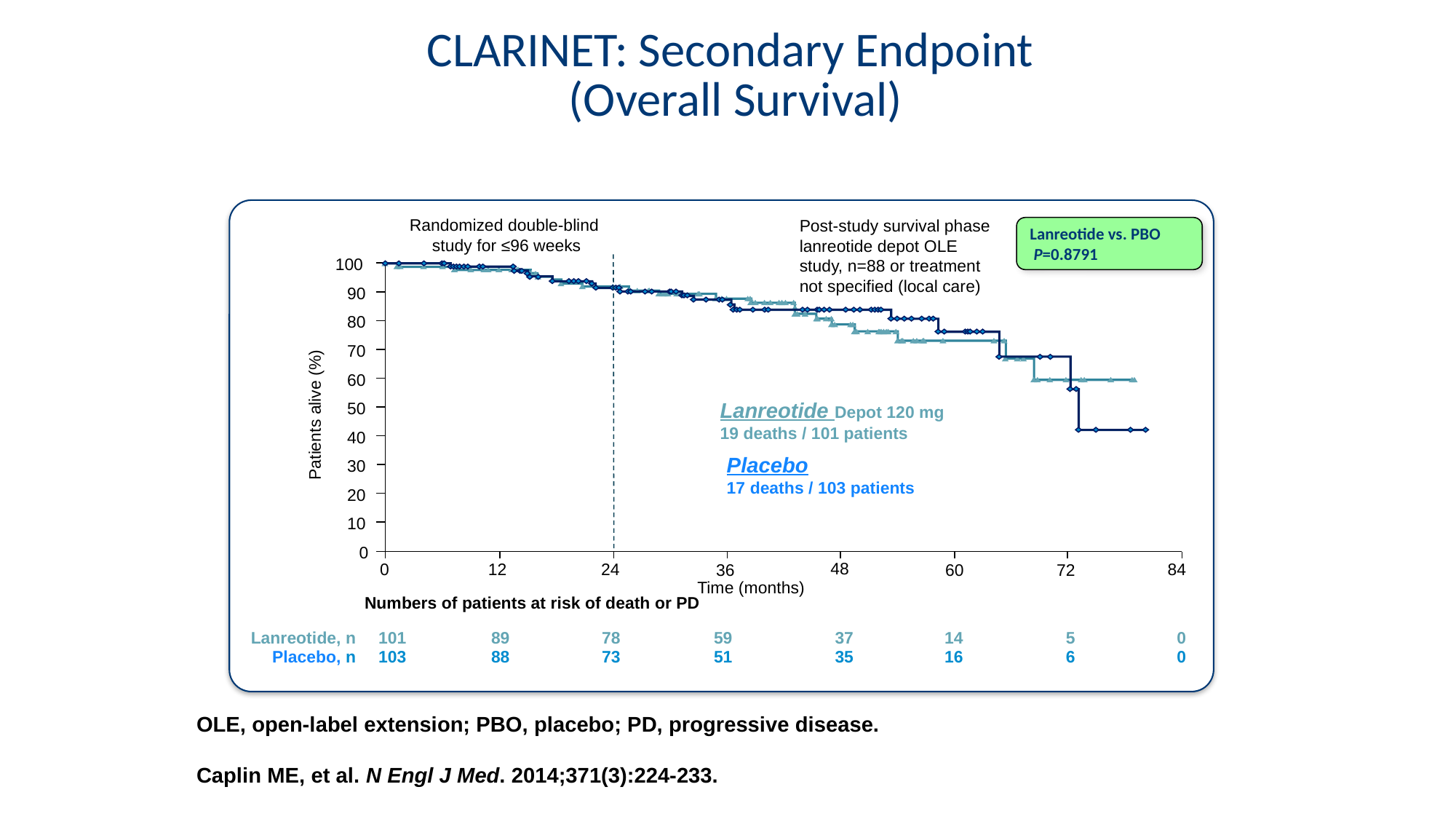

# CLARINET: Secondary Endpoint (Overall Survival)

Randomized double-blind
study for ≤96 weeks
Post-study survival phase
lanreotide depot OLE study, n=88 or treatment not specified (local care)
100
90
80
70
60
50
40
30
20
10
0
48
12
24
84
0
36
60
72

Lanreotide Depot 120 mg
19 deaths / 101 patients
Patients alive (%)
Placebo
17 deaths / 103 patients
Time (months)
Lanreotide vs. PBO
 P=0.8791
Numbers of patients at risk of death or PD
| Lanreotide, n Placebo, n | 101 103 | 89 88 | 78 73 | 59 51 | 37 35 | 14 16 | 5 6 | 0 0 |
| --- | --- | --- | --- | --- | --- | --- | --- | --- |
OLE, open-label extension; PBO, placebo; PD, progressive disease.

Caplin ME, et al. N Engl J Med. 2014;371(3):224-233.